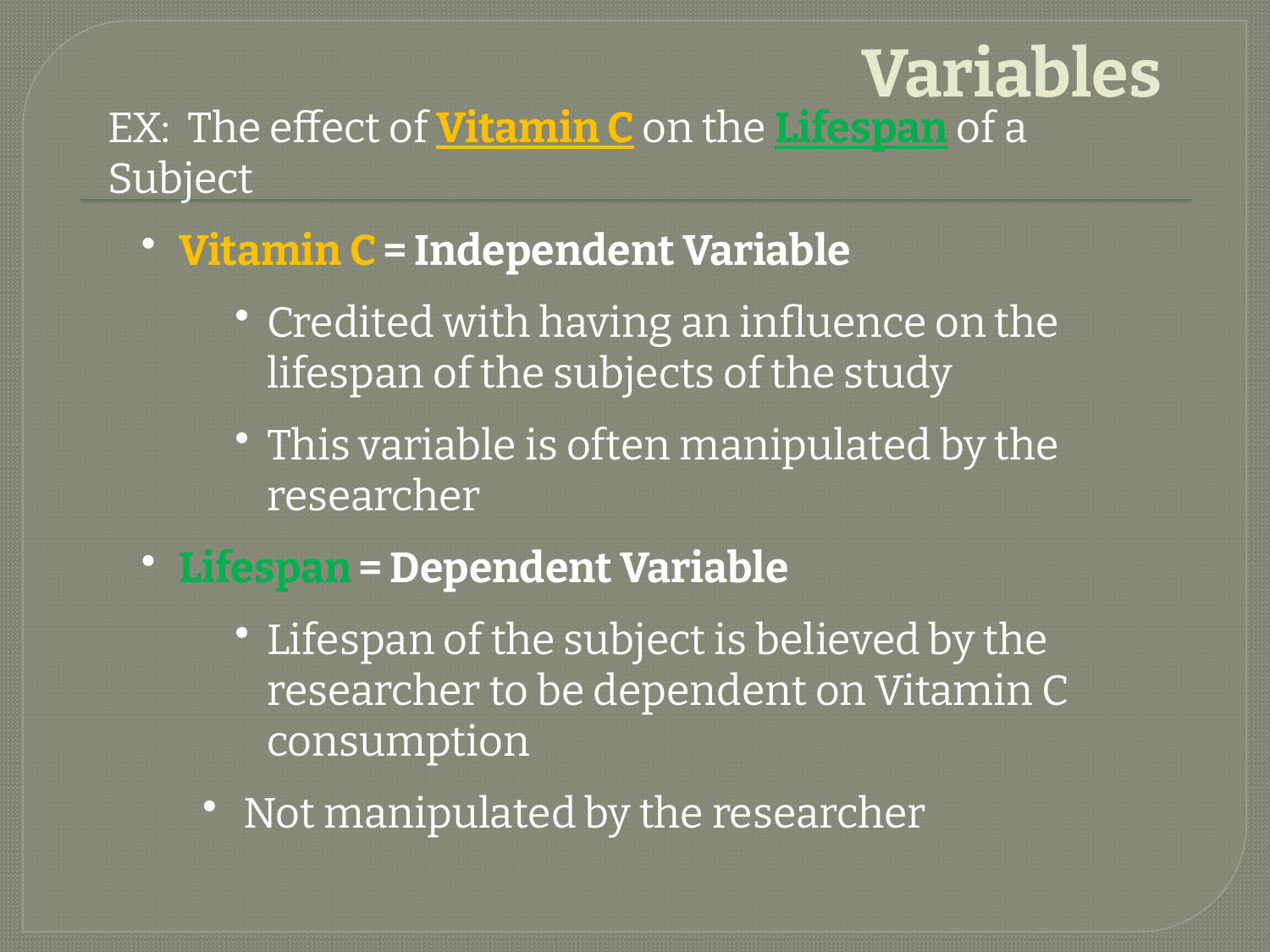

# Variables
EX:  The effect of Vitamin C on the Lifespan of a Subject
 Vitamin C = Independent Variable
Credited with having an influence on the lifespan of the subjects of the study
This variable is often manipulated by the researcher
 Lifespan = Dependent Variable
Lifespan of the subject is believed by the researcher to be dependent on Vitamin C consumption
 Not manipulated by the researcher